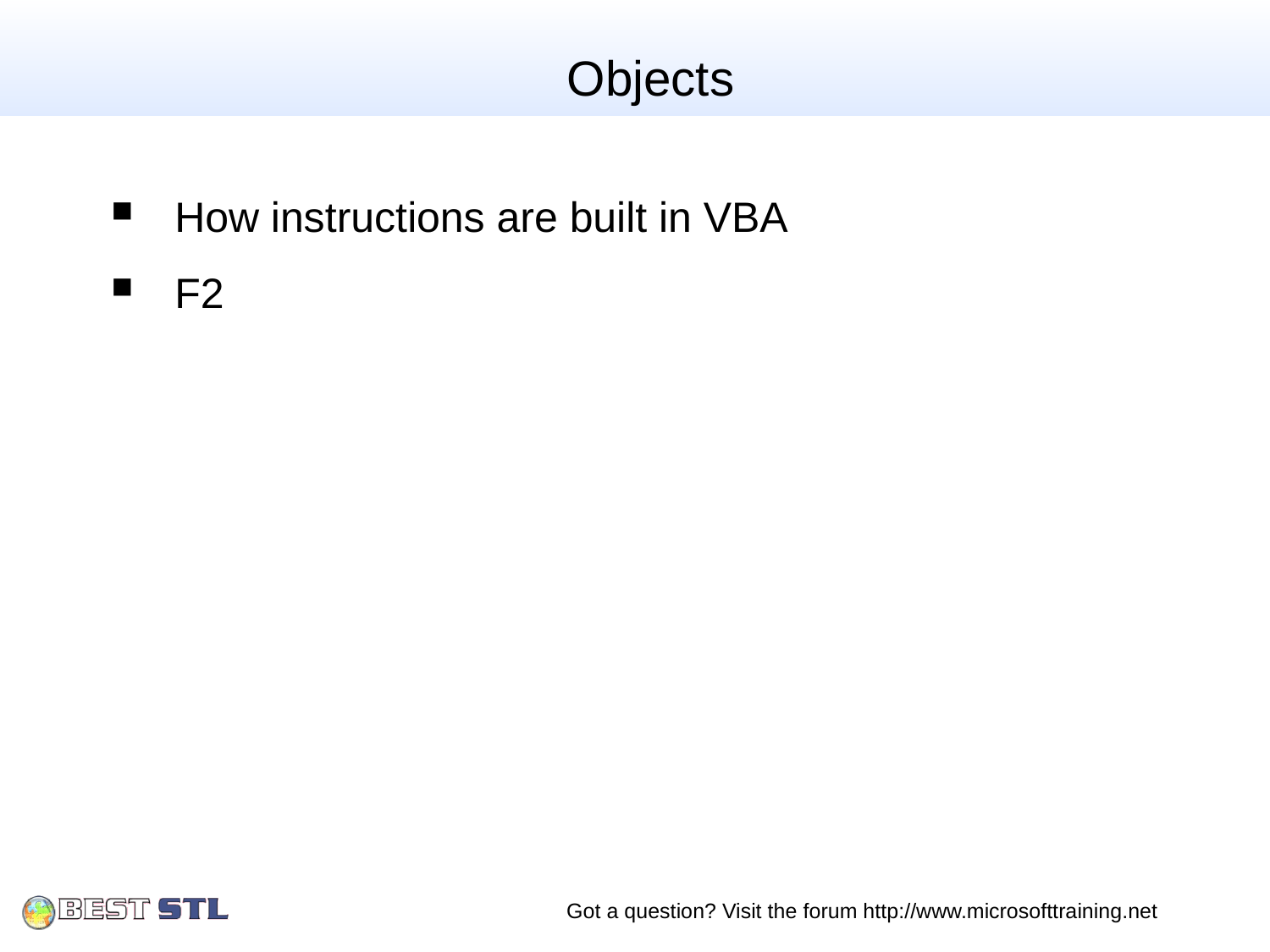

# Objects
How instructions are built in VBA
F2
Got a question? Visit the forum http://www.microsofttraining.net